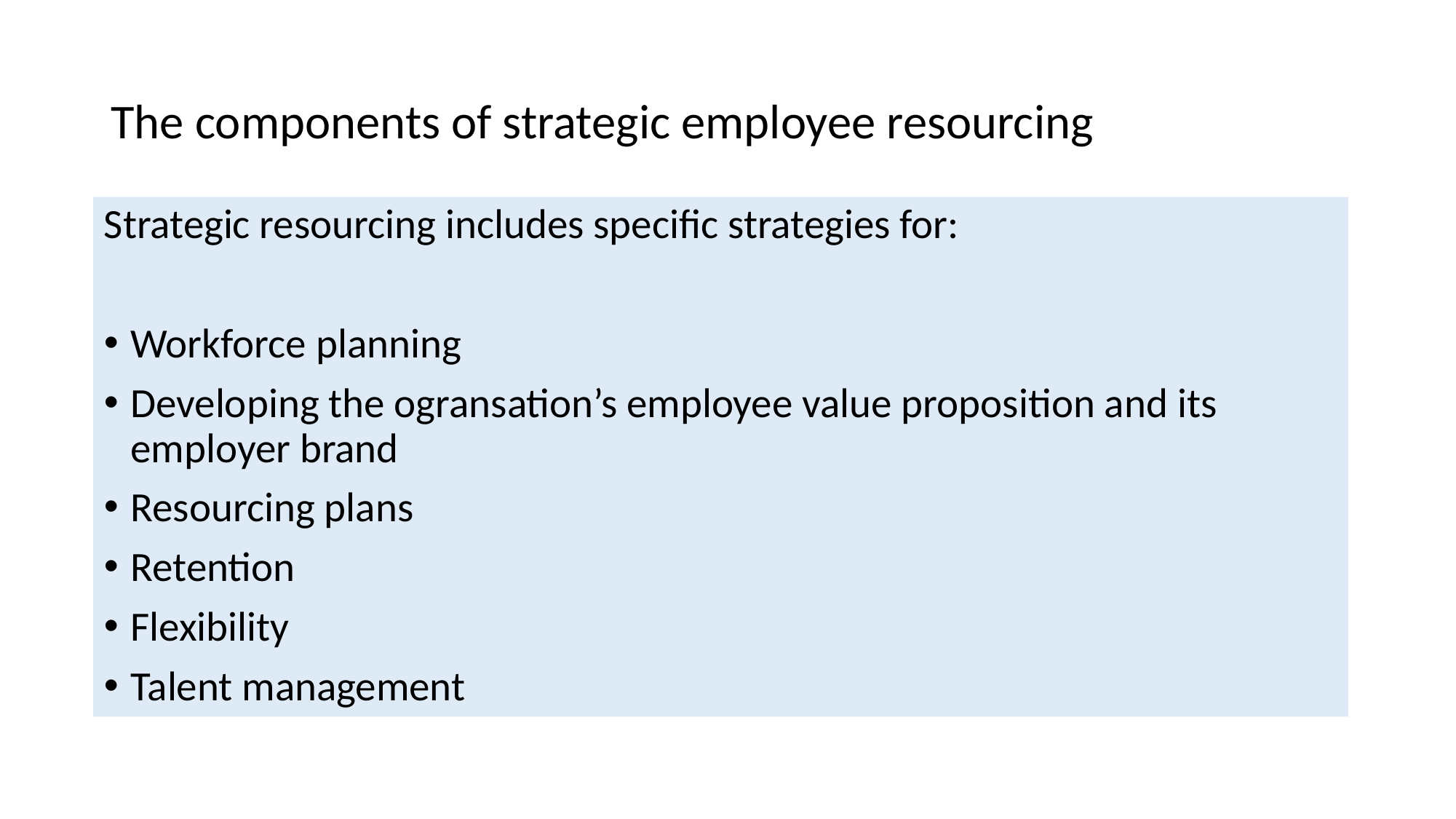

# The components of strategic employee resourcing
Strategic resourcing includes specific strategies for:

Workforce planning
Developing the ogransation’s employee value proposition and its employer brand
Resourcing plans
Retention
Flexibility
Talent management